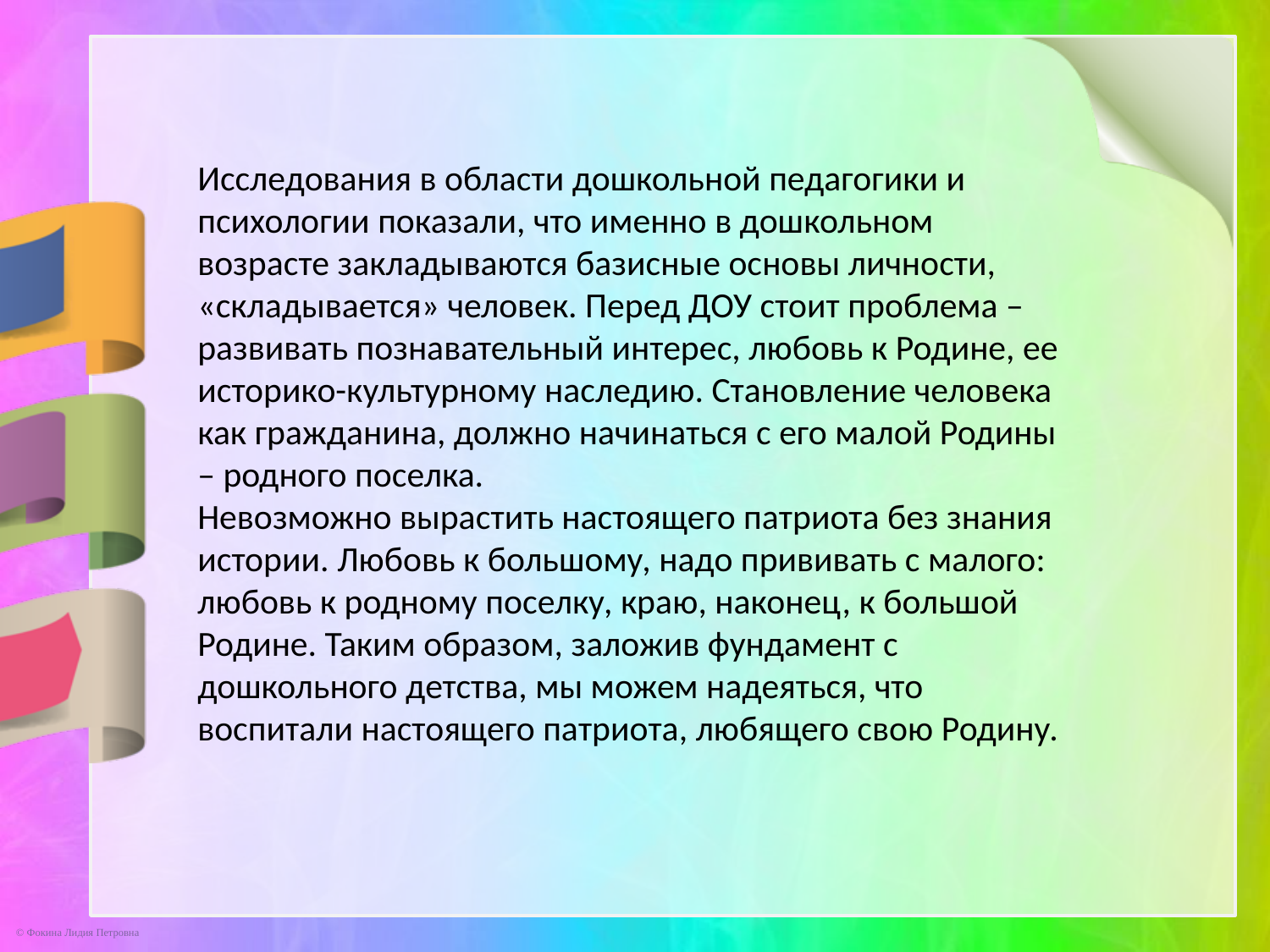

Исследования в области дошкольной педагогики и психологии показали, что именно в дошкольном возрасте закладываются базисные основы личности, «складывается» человек. Перед ДОУ стоит проблема – развивать познавательный интерес, любовь к Родине, ее историко-культурному наследию. Становление человека как гражданина, должно начинаться с его малой Родины – родного поселка.
Невозможно вырастить настоящего патриота без знания истории. Любовь к большому, надо прививать с малого: любовь к родному поселку, краю, наконец, к большой Родине. Таким образом, заложив фундамент с дошкольного детства, мы можем надеяться, что воспитали настоящего патриота, любящего свою Родину.